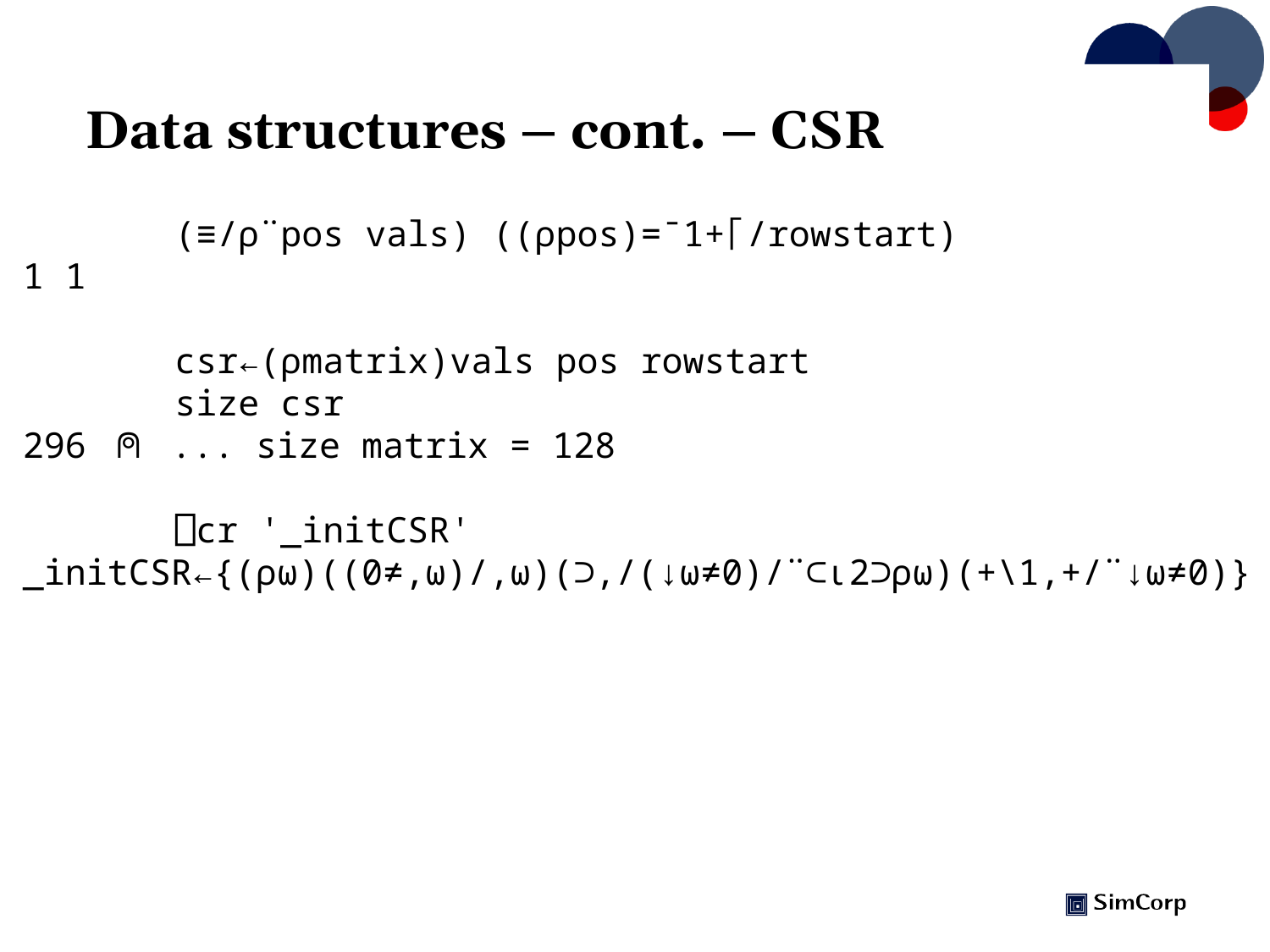

# Data structures – cont. – CSR

		(≡/⍴¨pos vals) ((⍴pos)=¯1+⌈/rowstart)
1 1

		csr←(⍴matrix)vals pos rowstart
		size csr
296 ⍝ ... size matrix = 128

		⎕cr '_initCSR'
_initCSR←{(⍴⍵)((0≠,⍵)/,⍵)(⊃,/(↓⍵≠0)/¨⊂⍳2⊃⍴⍵)(+\1,+/¨↓⍵≠0)}